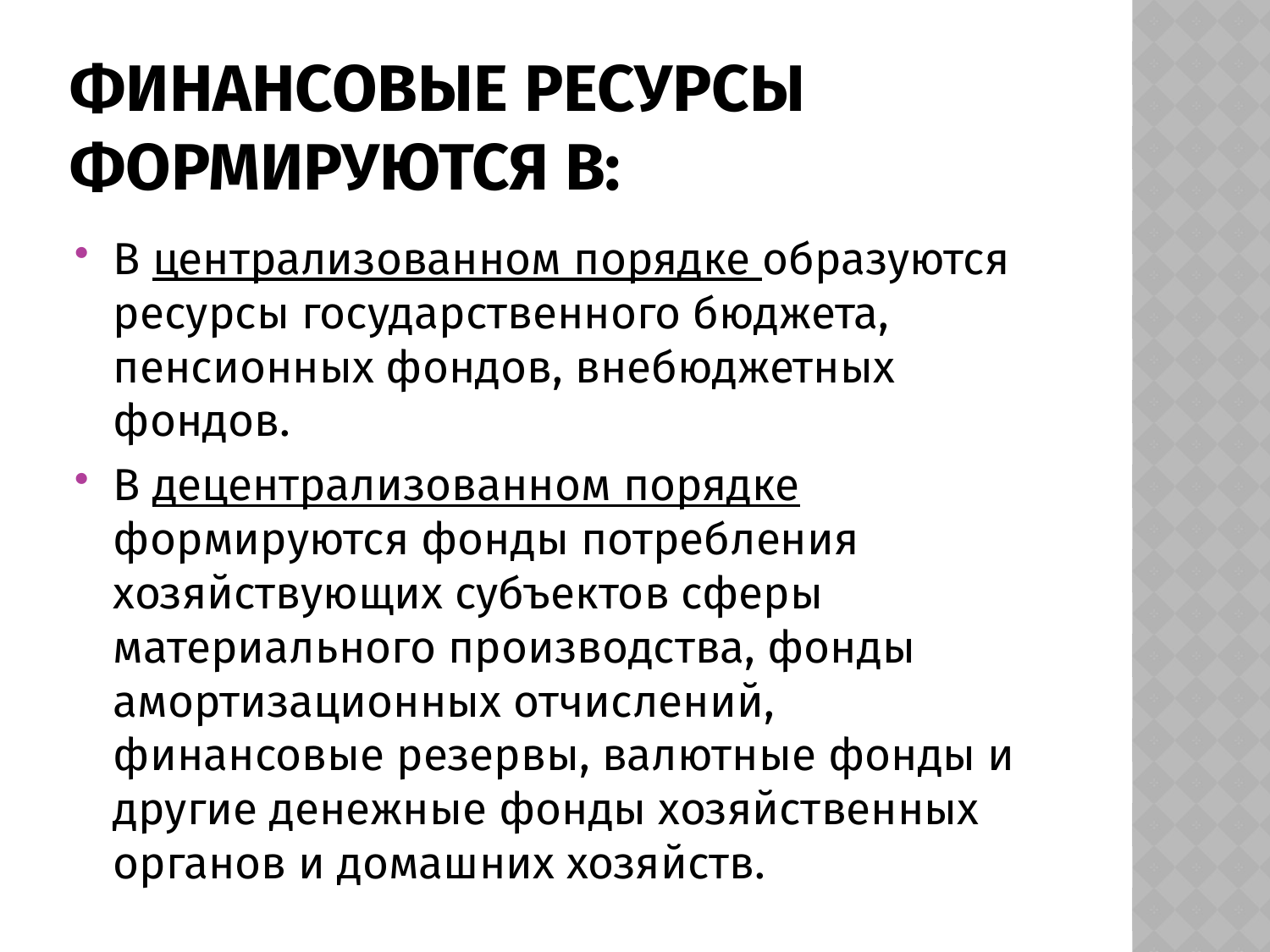

# Финансовые ресурсы формируются в:
В централизованном порядке образуются ресурсы государственного бюджета, пенсионных фондов, внебюджетных фондов.
В децентрализованном порядке формируются фонды потребления хозяйствующих субъектов сферы материального производства, фонды амортизационных отчислений, финансовые резервы, валютные фонды и другие денежные фонды хозяйственных органов и домашних хозяйств.